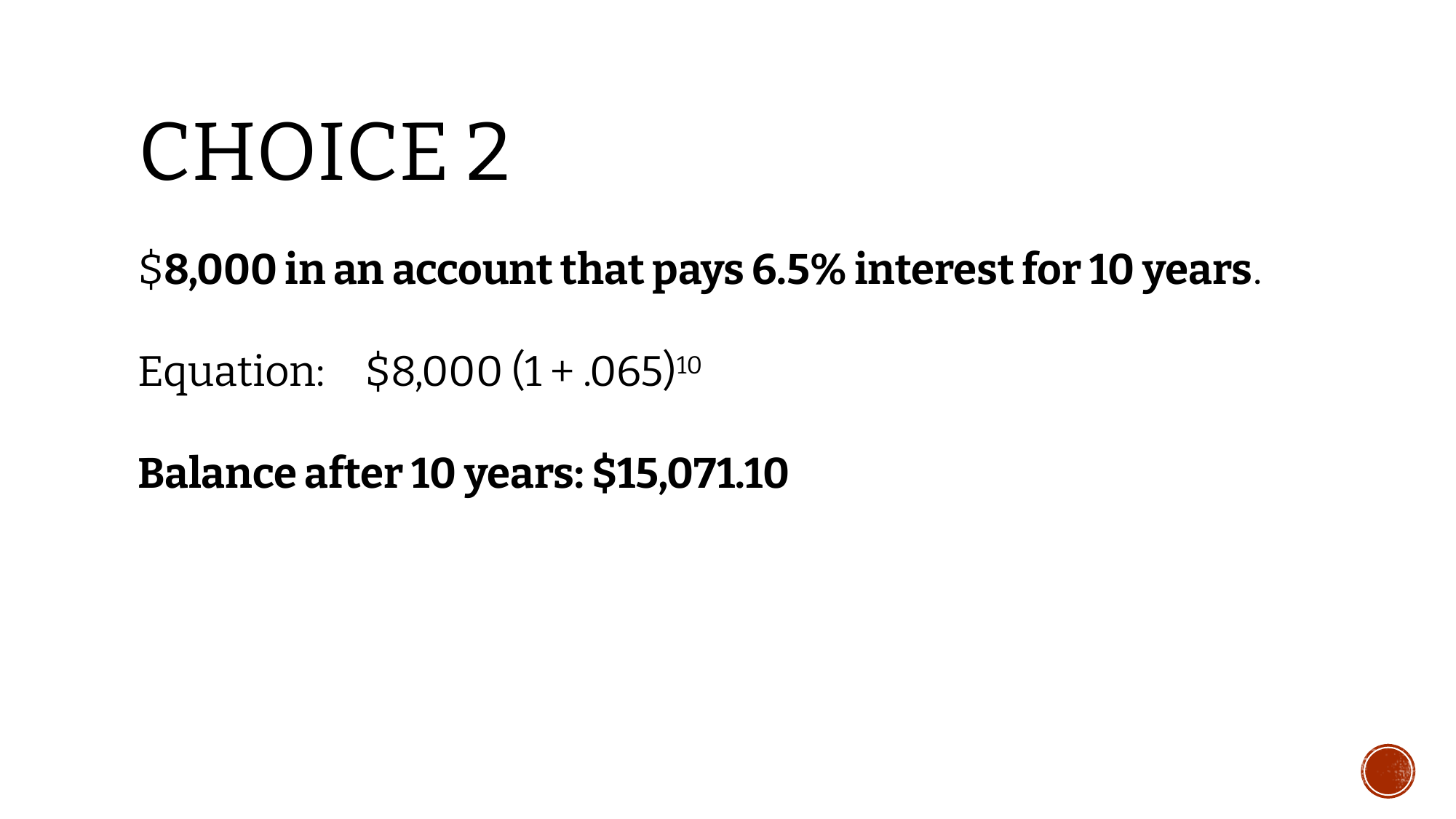

# Choice 2
$8,000 in an account that pays 6.5% interest for 10 years.

Equation:	 $8,000 (1 + .065)10

Balance after 10 years: $15,071.10